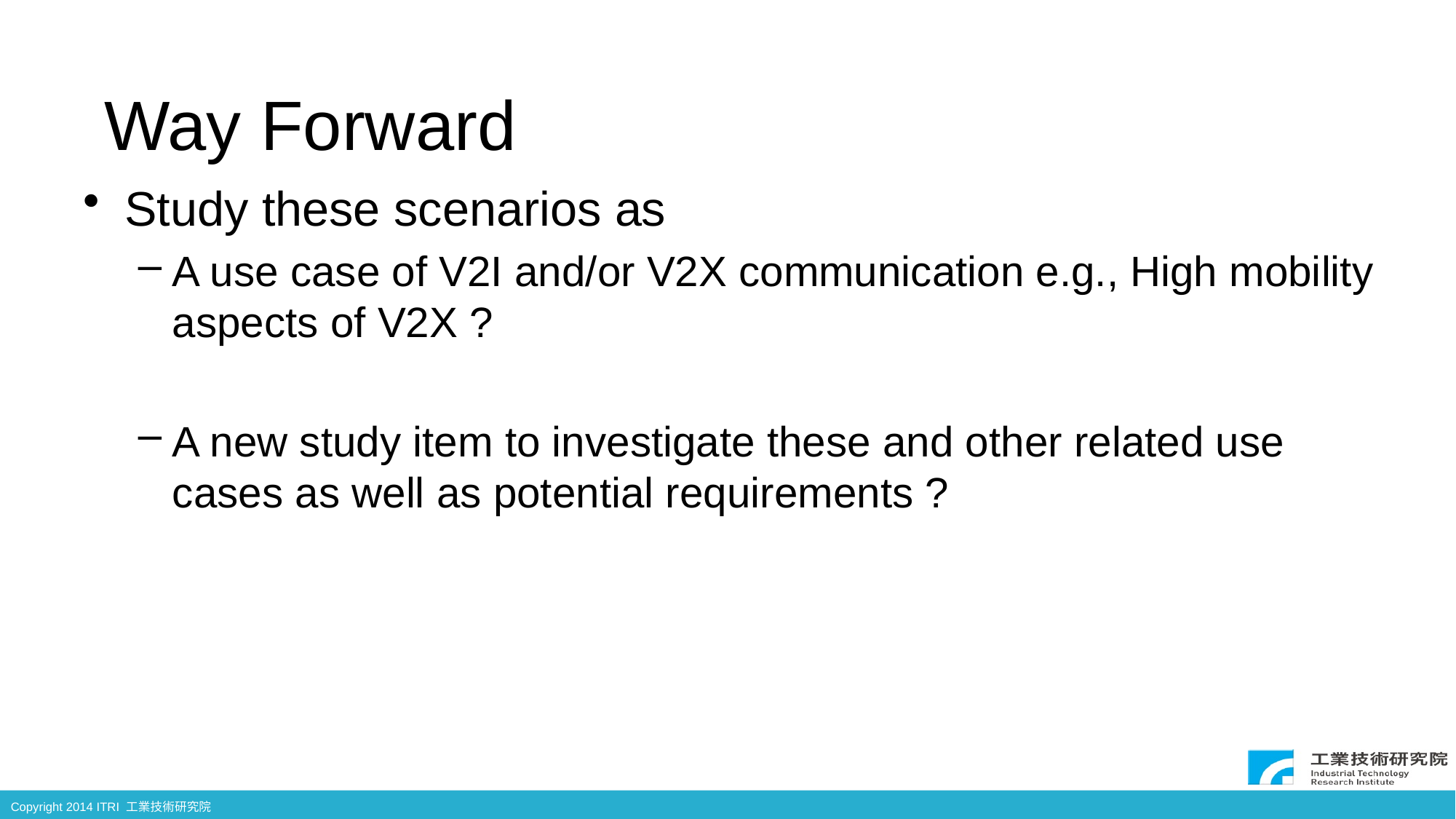

# Way Forward
Study these scenarios as
A use case of V2I and/or V2X communication e.g., High mobility aspects of V2X ?

A new study item to investigate these and other related use cases as well as potential requirements ?